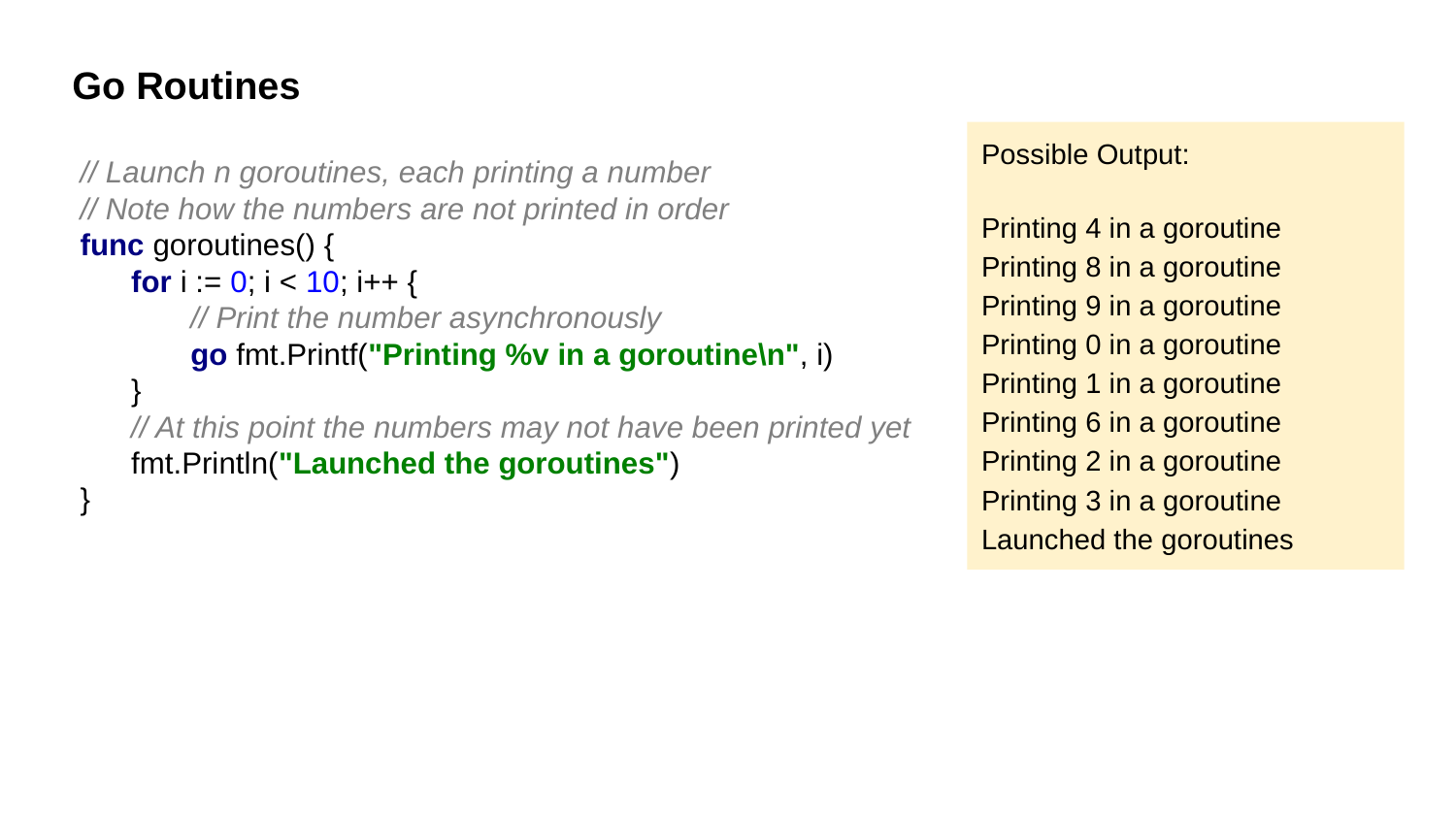

Go Routines
Possible Output:

Printing 4 in a goroutine
Printing 8 in a goroutine
Printing 9 in a goroutine
Printing 0 in a goroutine
Printing 1 in a goroutine
Printing 6 in a goroutine
Printing 2 in a goroutine
Printing 3 in a goroutine
Launched the goroutines
// Launch n goroutines, each printing a number
// Note how the numbers are not printed in order
func goroutines() {
      for i := 0; i < 10; i++ {
             // Print the number asynchronously
             go fmt.Printf("Printing %v in a goroutine\n", i)
      }
      // At this point the numbers may not have been printed yet
      fmt.Println("Launched the goroutines")
}